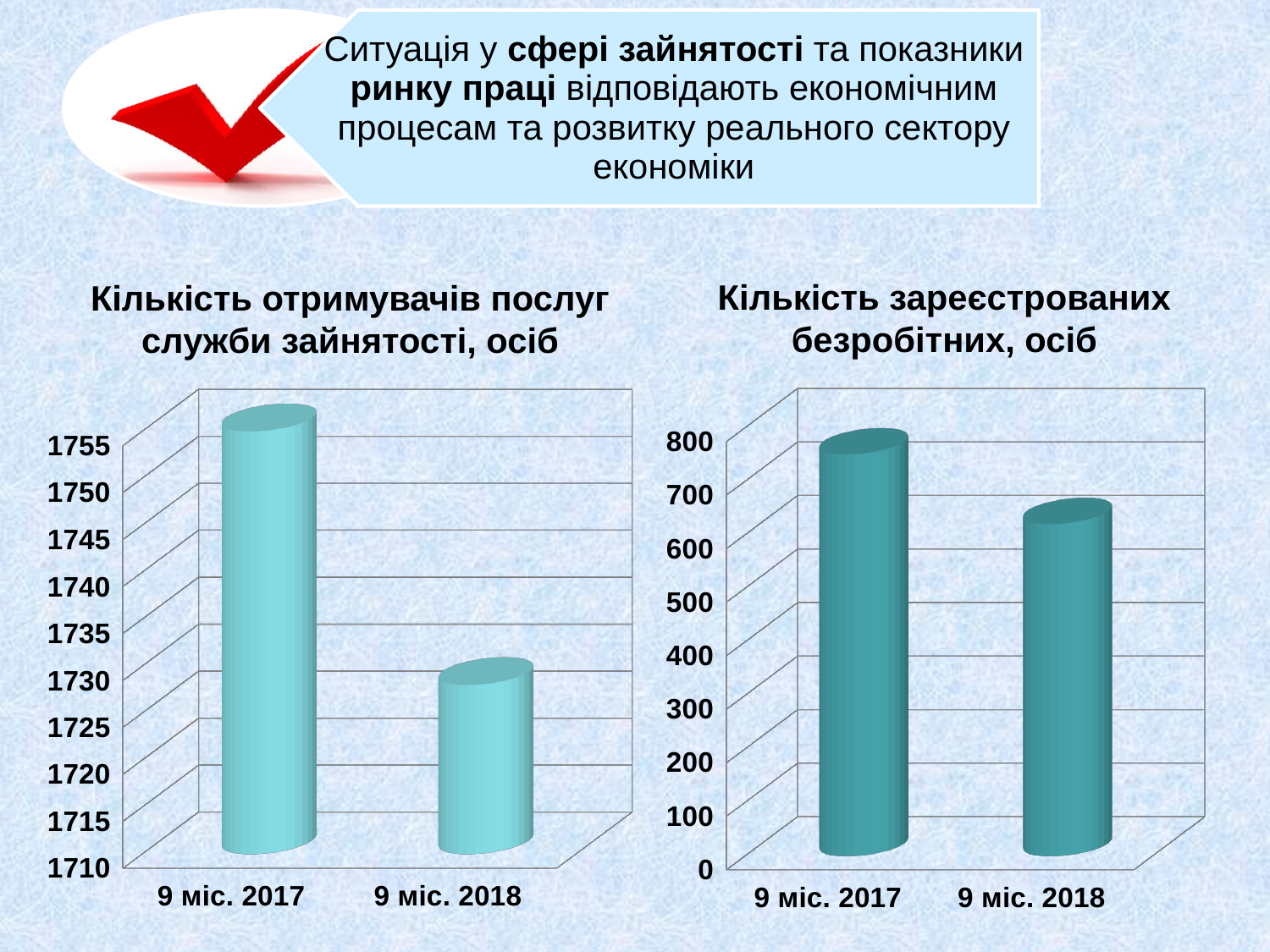

Ситуація у сфері зайнятості та показники ринку праці відповідають економічним процесам та розвитку реального сектору економіки
Кількість зареєстрованих безробітних, осіб
Кількість отримувачів послуг служби зайнятості, осіб

[unsupported chart]

[unsupported chart]